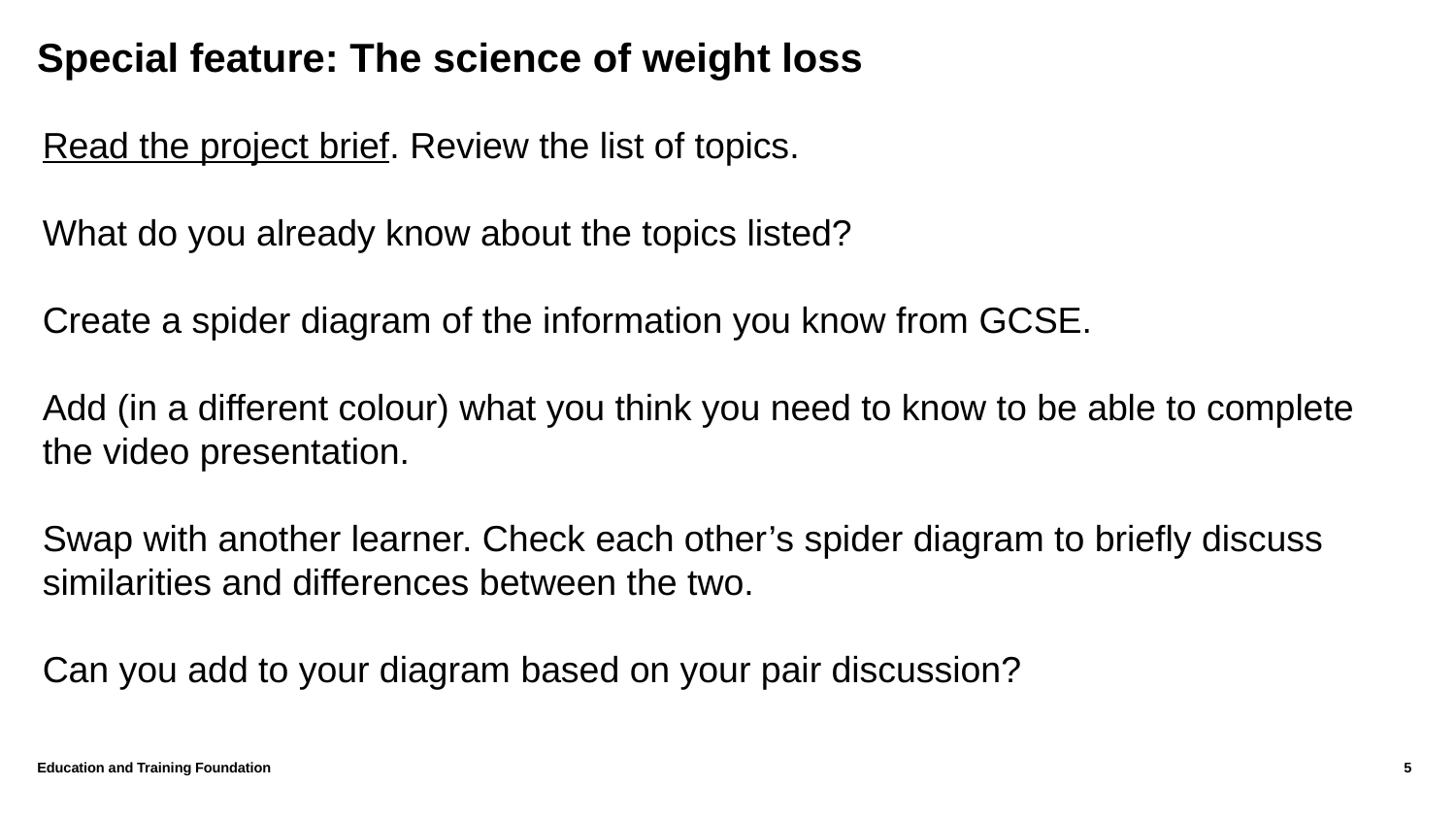

# Special feature: The science of weight loss
Read the project brief. Review the list of topics.

What do you already know about the topics listed?

Create a spider diagram of the information you know from GCSE.

Add (in a different colour) what you think you need to know to be able to complete the video presentation.

Swap with another learner. Check each other’s spider diagram to briefly discuss similarities and differences between the two.

Can you add to your diagram based on your pair discussion?

Education and Training Foundation
5